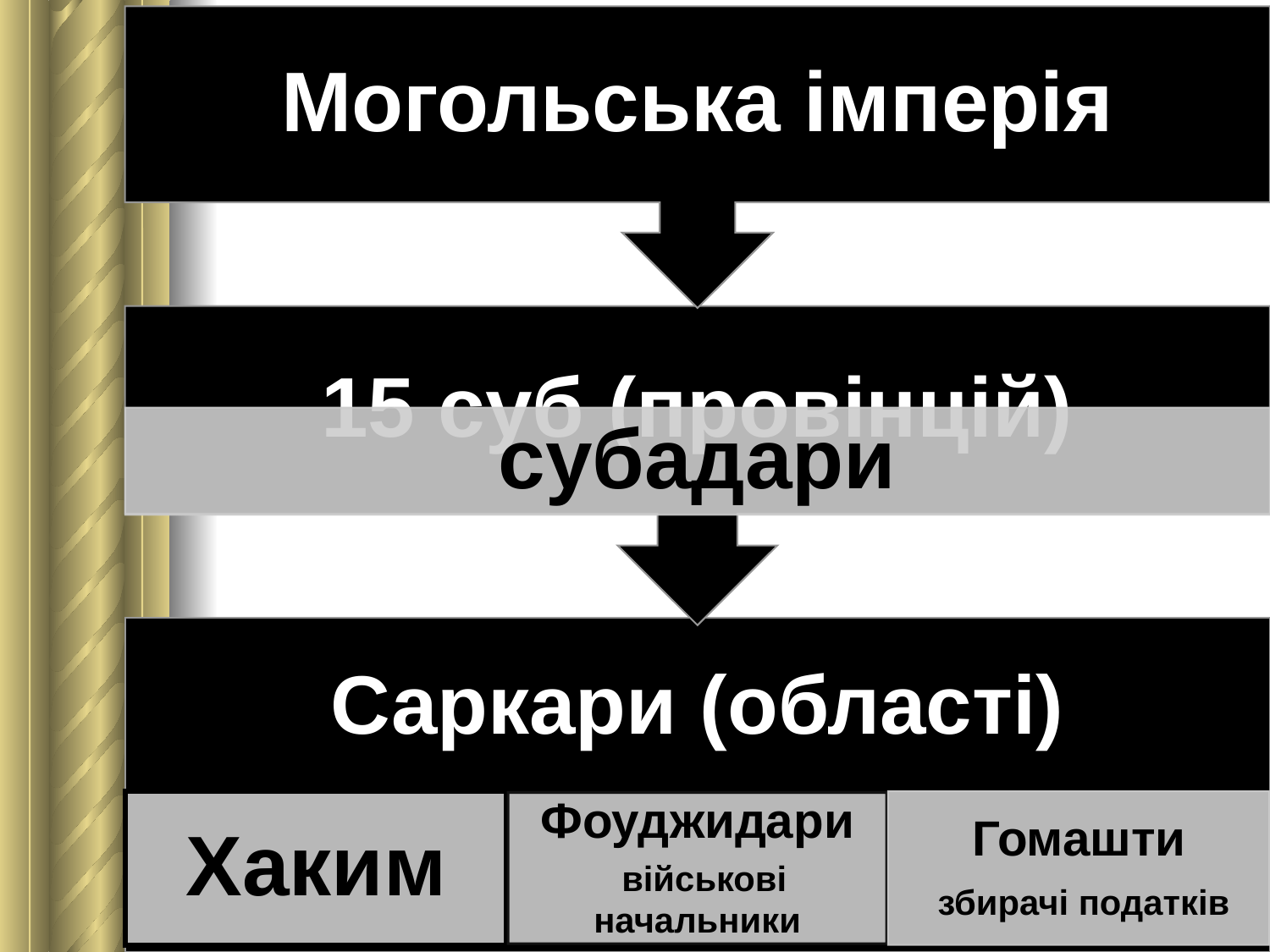

Саркари (області)
Хаким
Фоуджидари  військові начальники
Гомашти
 збирачі податків
15 суб (провінцій)
субадари
 Могольська імперія